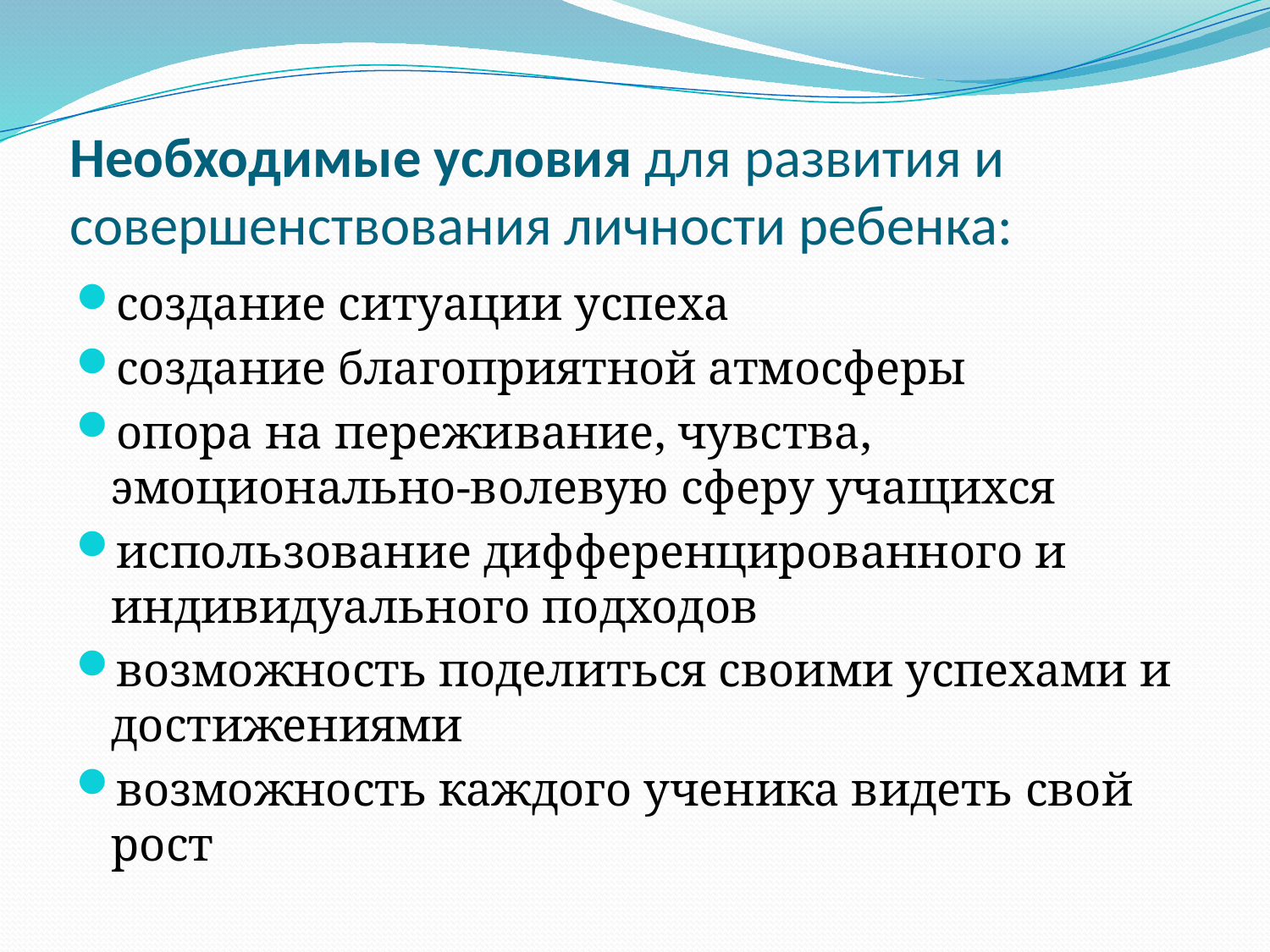

# Необходимые условия для развития и совершенствования личности ребенка:
создание ситуации успеха
создание благоприятной атмосферы
опора на переживание, чувства, эмоционально-волевую сферу учащихся
использование дифференцированного и индивидуального подходов
возможность поделиться своими успехами и достижениями
возможность каждого ученика видеть свой рост